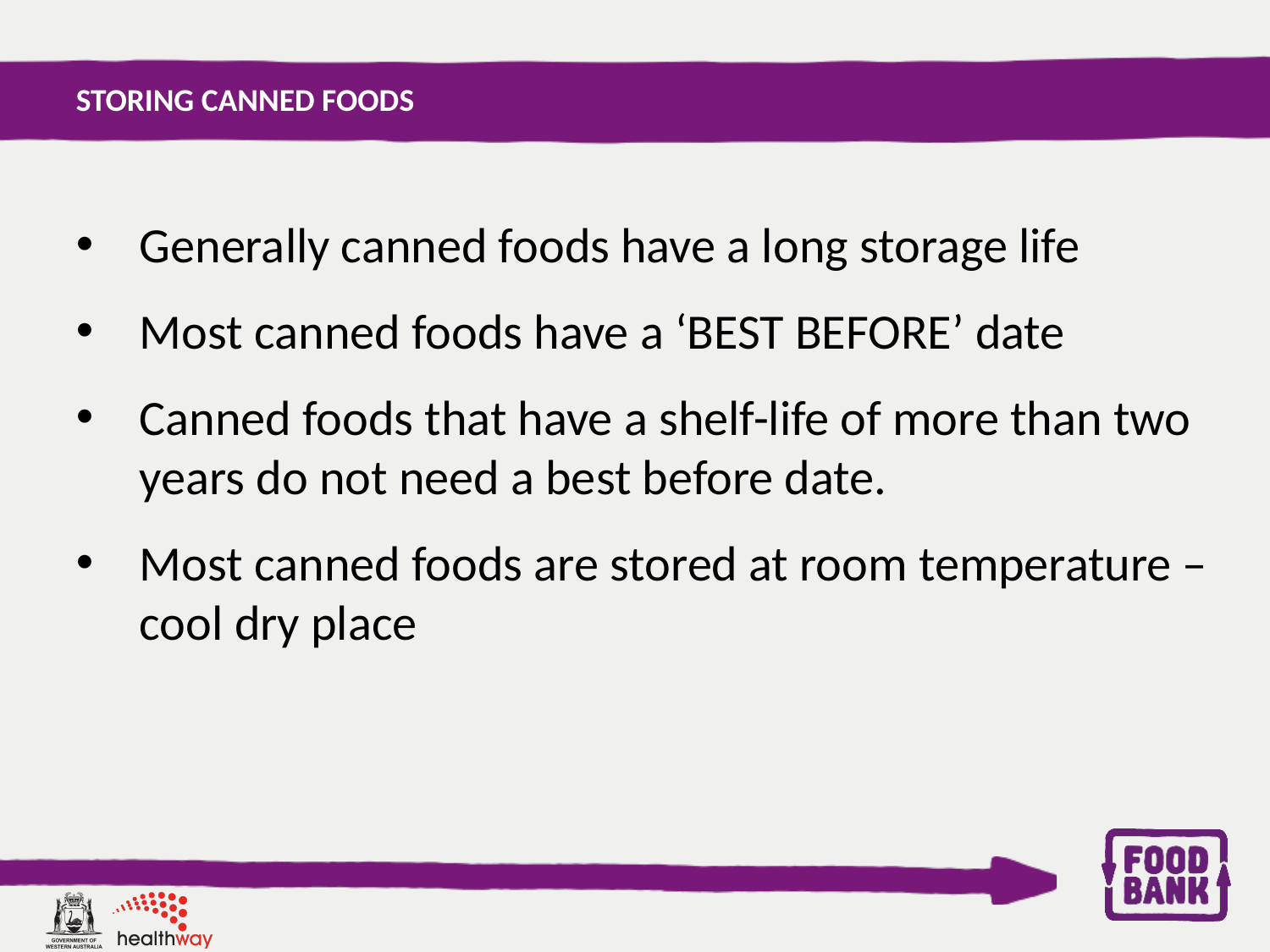

Storing canned foods
Generally canned foods have a long storage life
Most canned foods have a ‘BEST BEFORE’ date
Canned foods that have a shelf-life of more than two years do not need a best before date.
Most canned foods are stored at room temperature – cool dry place